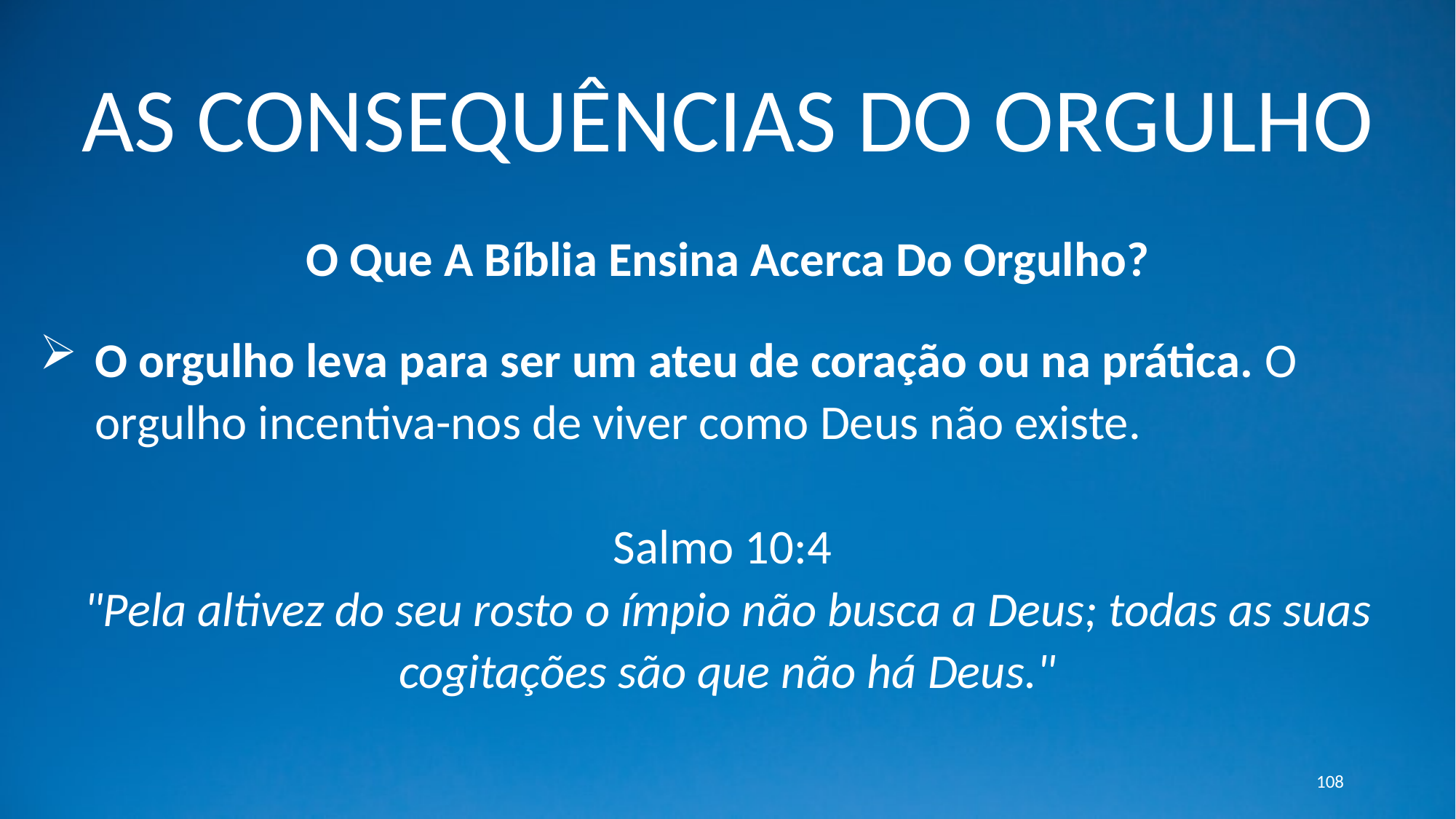

# AS CONSEQUÊNCIAS DO ORGULHO
O Que A Bíblia Ensina Acerca Do Orgulho?

O orgulho leva para ser um ateu de coração ou na prática. O orgulho incentiva-nos de viver como Deus não existe.

Salmo 10:4
"Pela altivez do seu rosto o ímpio não busca a Deus; todas as suas cogitações são que não há Deus."

108